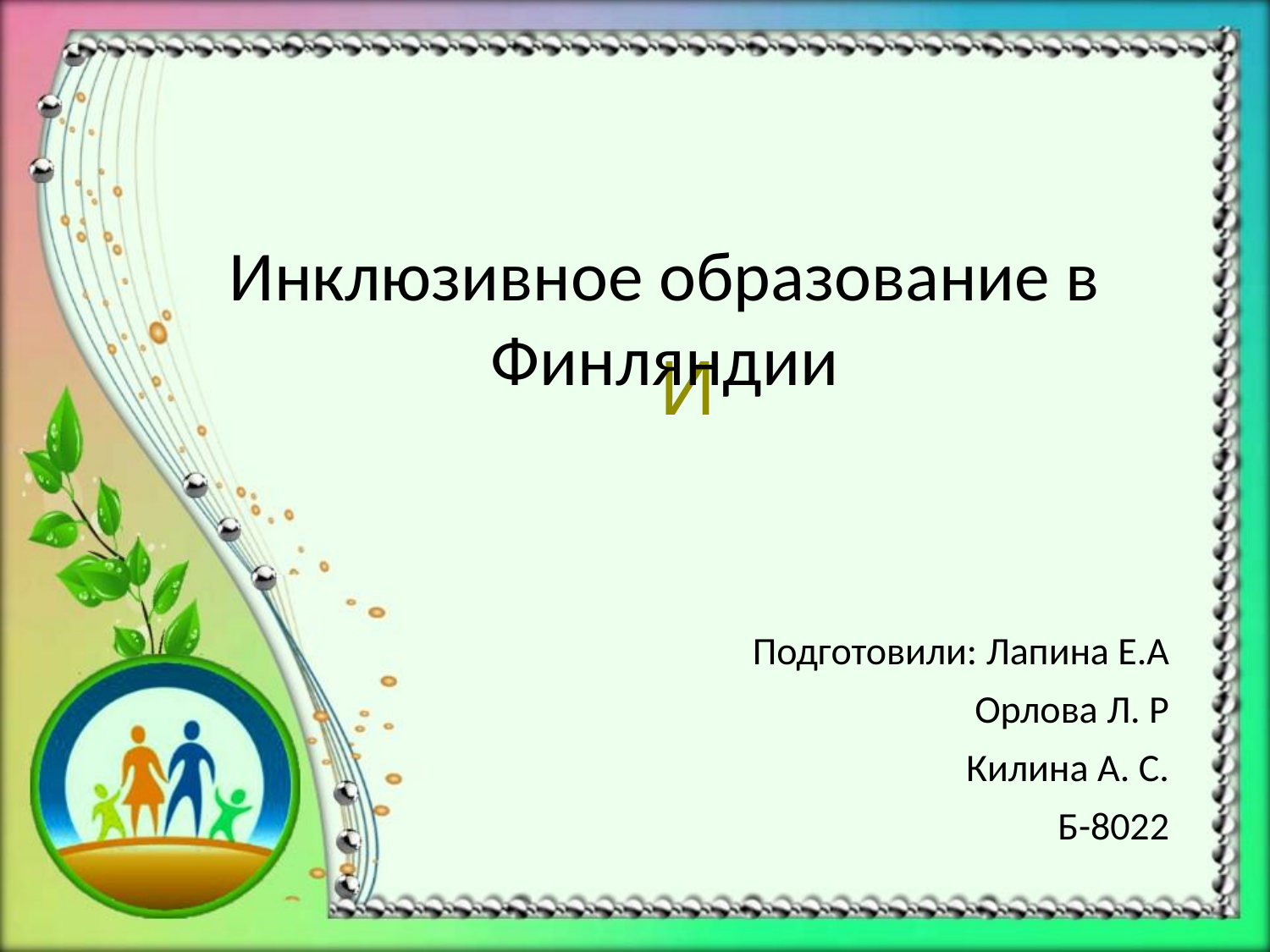

# И
Инклюзивное образование в Финляндии
Подготовили: Лапина Е.А
Орлова Л. Р
Килина А. С.
Б-8022